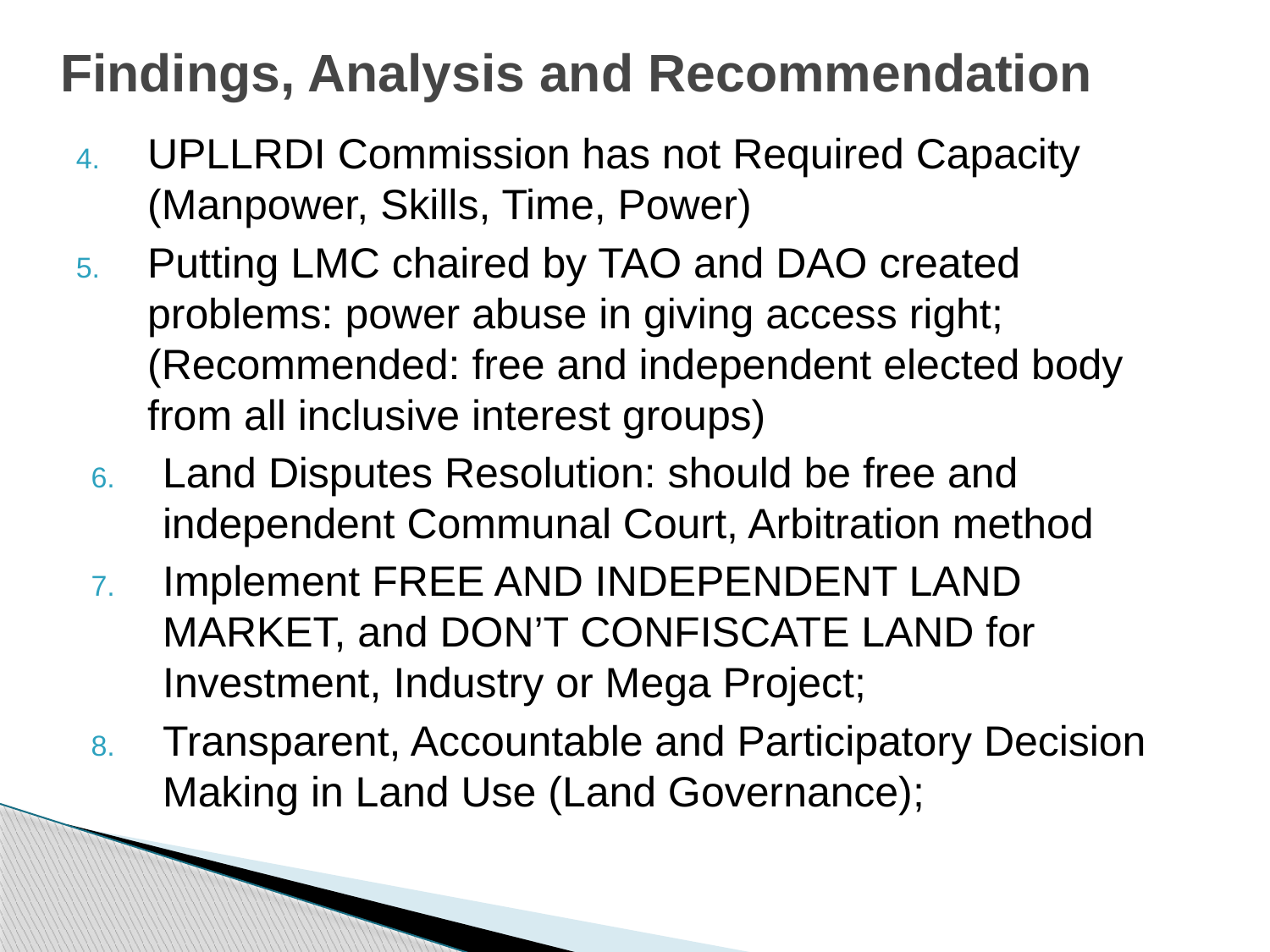

# Findings, Analysis and Recommendation
UPLLRDI Commission has not Required Capacity (Manpower, Skills, Time, Power)
Putting LMC chaired by TAO and DAO created problems: power abuse in giving access right; (Recommended: free and independent elected body from all inclusive interest groups)
Land Disputes Resolution: should be free and independent Communal Court, Arbitration method
Implement FREE AND INDEPENDENT LAND MARKET, and DON’T CONFISCATE LAND for Investment, Industry or Mega Project;
Transparent, Accountable and Participatory Decision Making in Land Use (Land Governance);